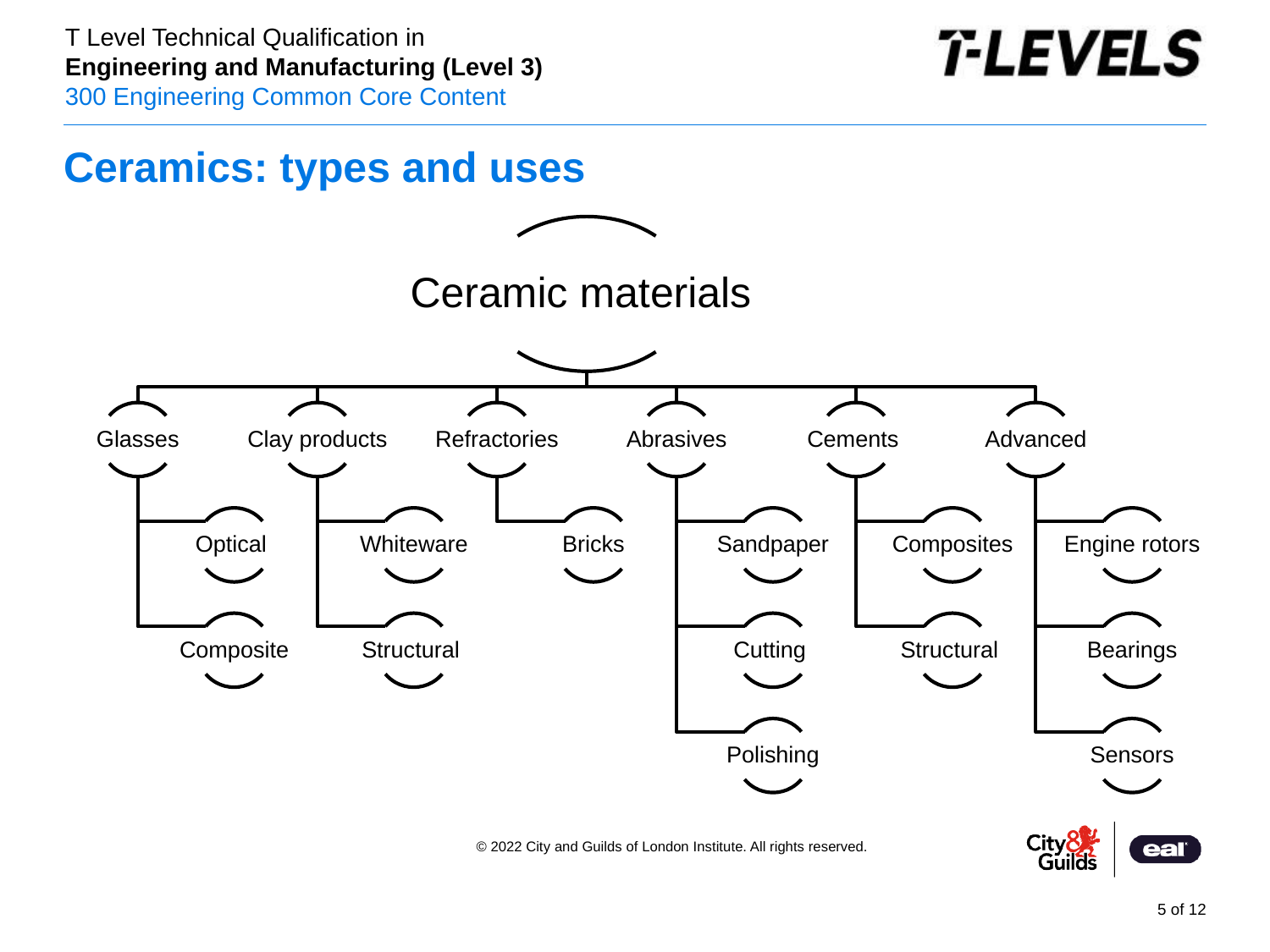

# Ceramics: types and uses
Ceramic materials
Glasses
Optical
Composite
Clay products
Whiteware
Structural
Refractories
Bricks
Abrasives
Sandpaper
Cutting
Polishing
Cements
Composites
Structural
Advanced
Engine rotors
Bearings
Sensors